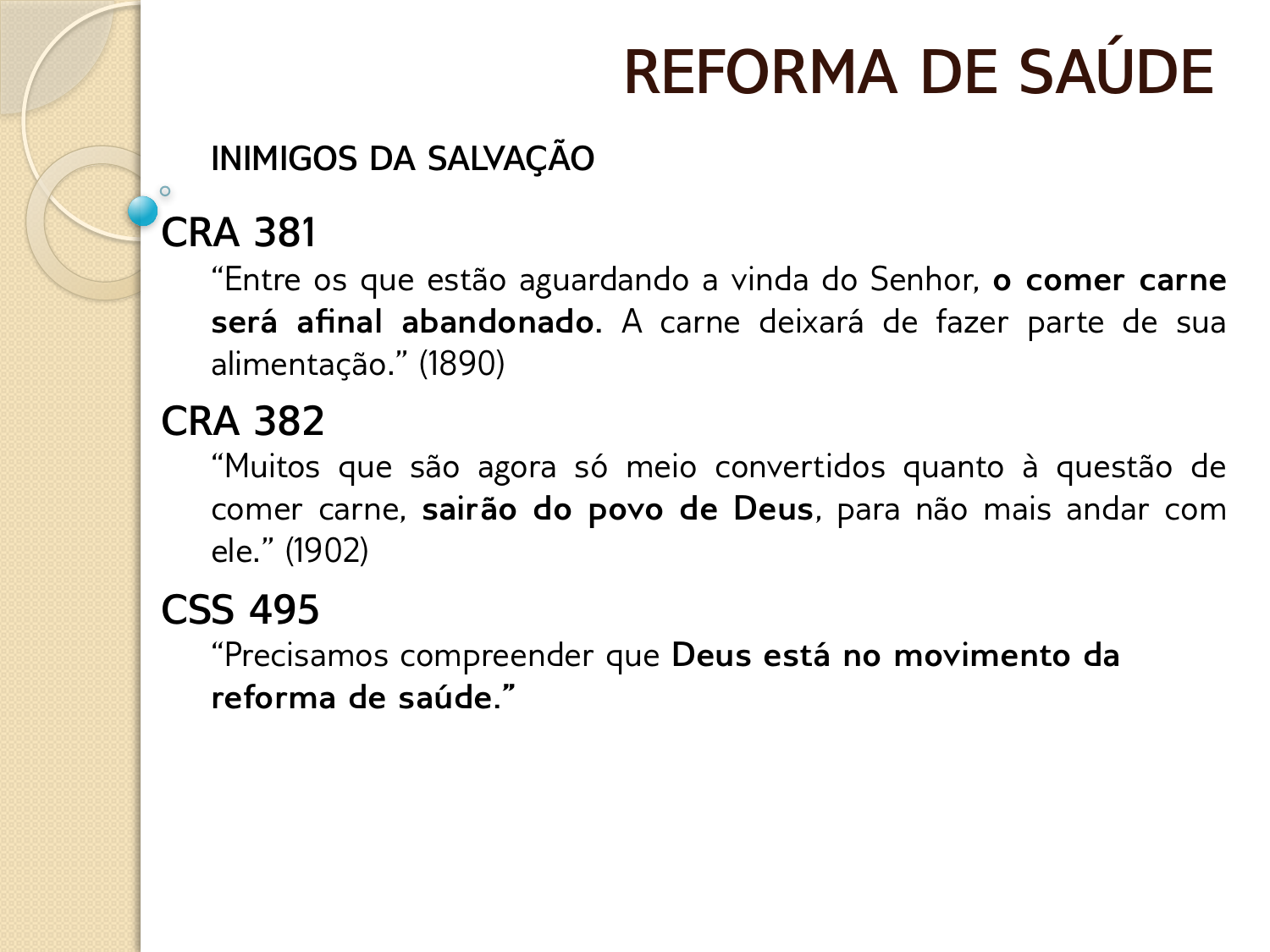

REFORMA DE SAÚDE
INIMIGOS DA SALVAÇÃO
CRA 381
“Entre os que estão aguardando a vinda do Senhor, o comer carne será afinal abandonado. A carne deixará de fazer parte de sua alimentação.” (1890)
CRA 382
“Muitos que são agora só meio convertidos quanto à questão de comer carne, sairão do povo de Deus, para não mais andar com ele.” (1902)

CSS 495
“Precisamos compreender que Deus está no movimento da reforma de saúde.”